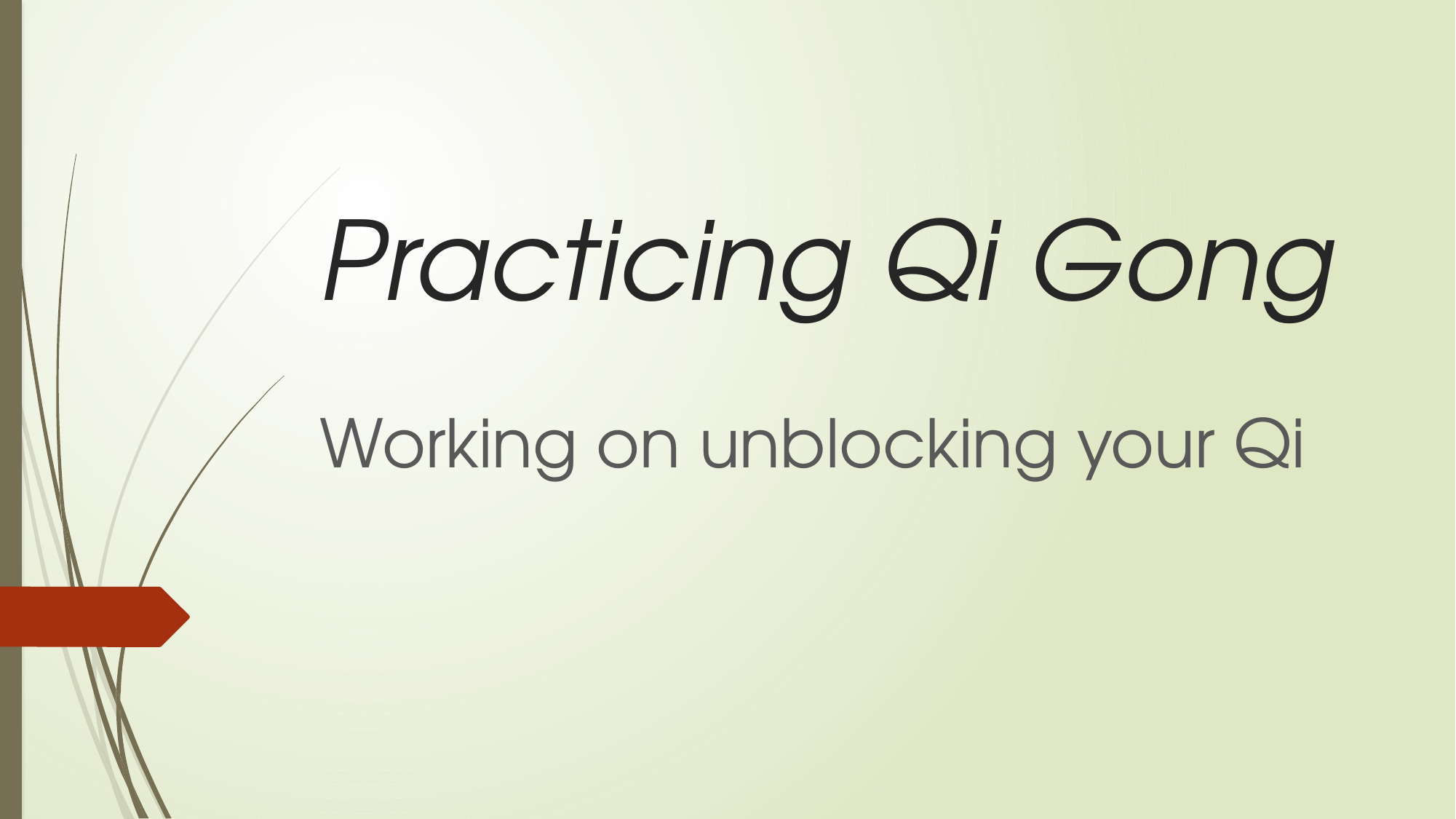

# Practicing Qi Gong
Working on unblocking your Qi